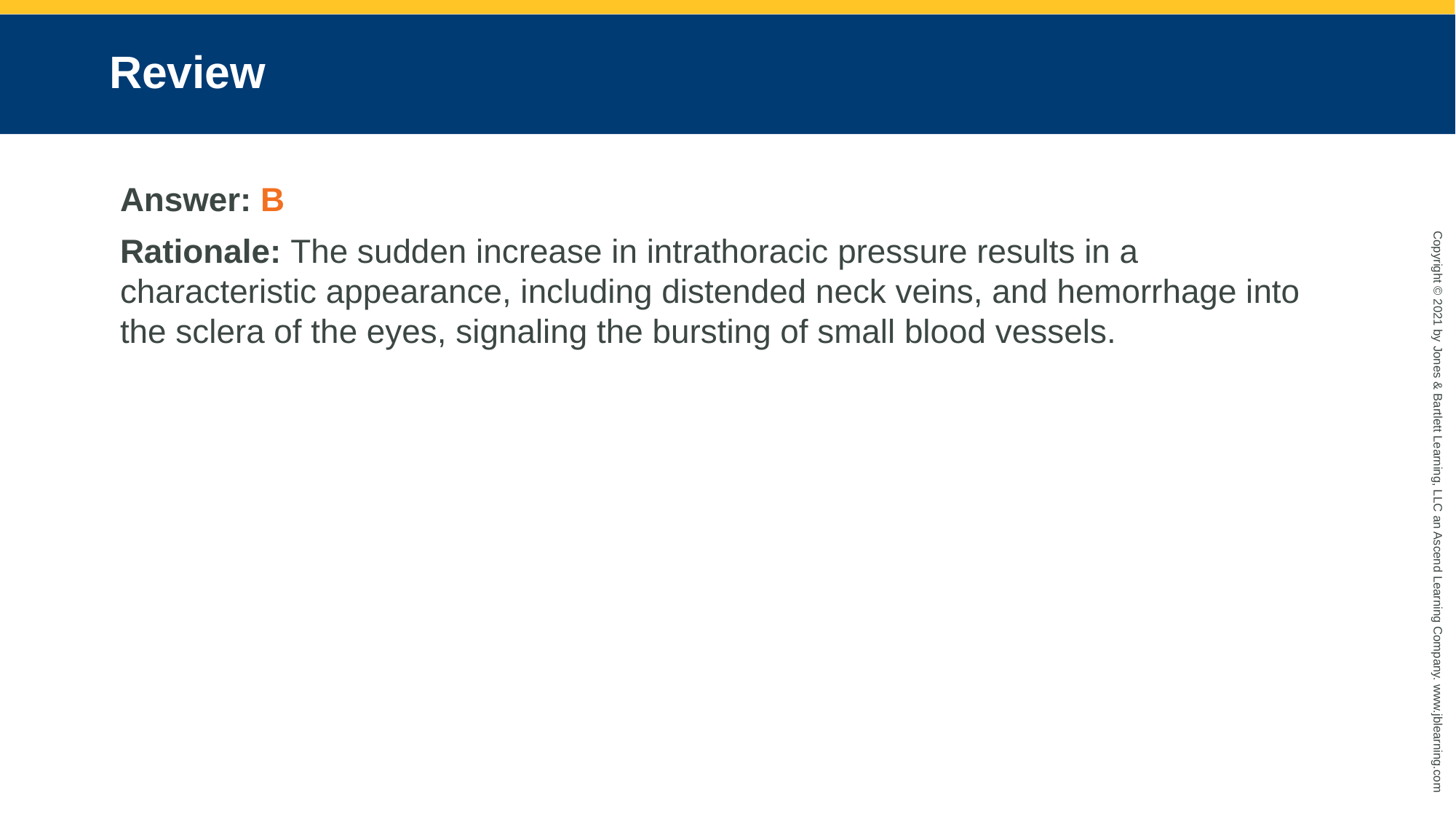

# Review
Answer: B
Rationale: The sudden increase in intrathoracic pressure results in a characteristic appearance, including distended neck veins, and hemorrhage into the sclera of the eyes, signaling the bursting of small blood vessels.